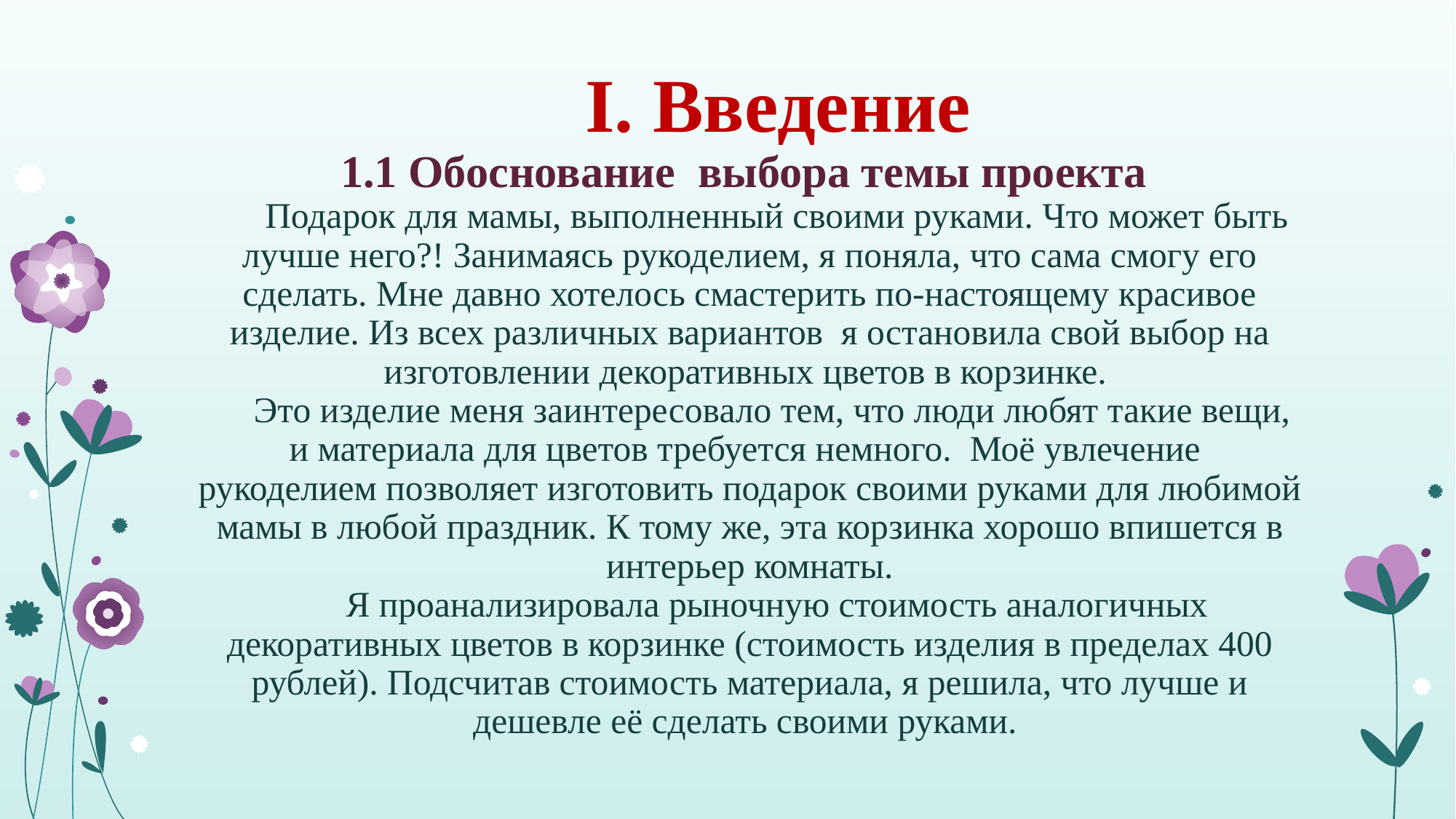

# I. Введение 1.1 Обоснование  выбора темы проекта Подарок для мамы, выполненный своими руками. Что может быть лучше него?! Занимаясь рукоделием, я поняла, что сама смогу его сделать. Мне давно хотелось смастерить по-настоящему красивое изделие. Из всех различных вариантов  я остановила свой выбор на изготовлении декоративных цветов в корзинке. Это изделие меня заинтересовало тем, что люди любят такие вещи, и материала для цветов требуется немного.  Моё увлечение  рукоделием позволяет изготовить подарок своими руками для любимой мамы в любой праздник. К тому же, эта корзинка хорошо впишется в интерьер комнаты. Я проанализировала рыночную стоимость аналогичных декоративных цветов в корзинке (стоимость изделия в пределах 400 рублей). Подсчитав стоимость материала, я решила, что лучше и дешевле её сделать своими руками.